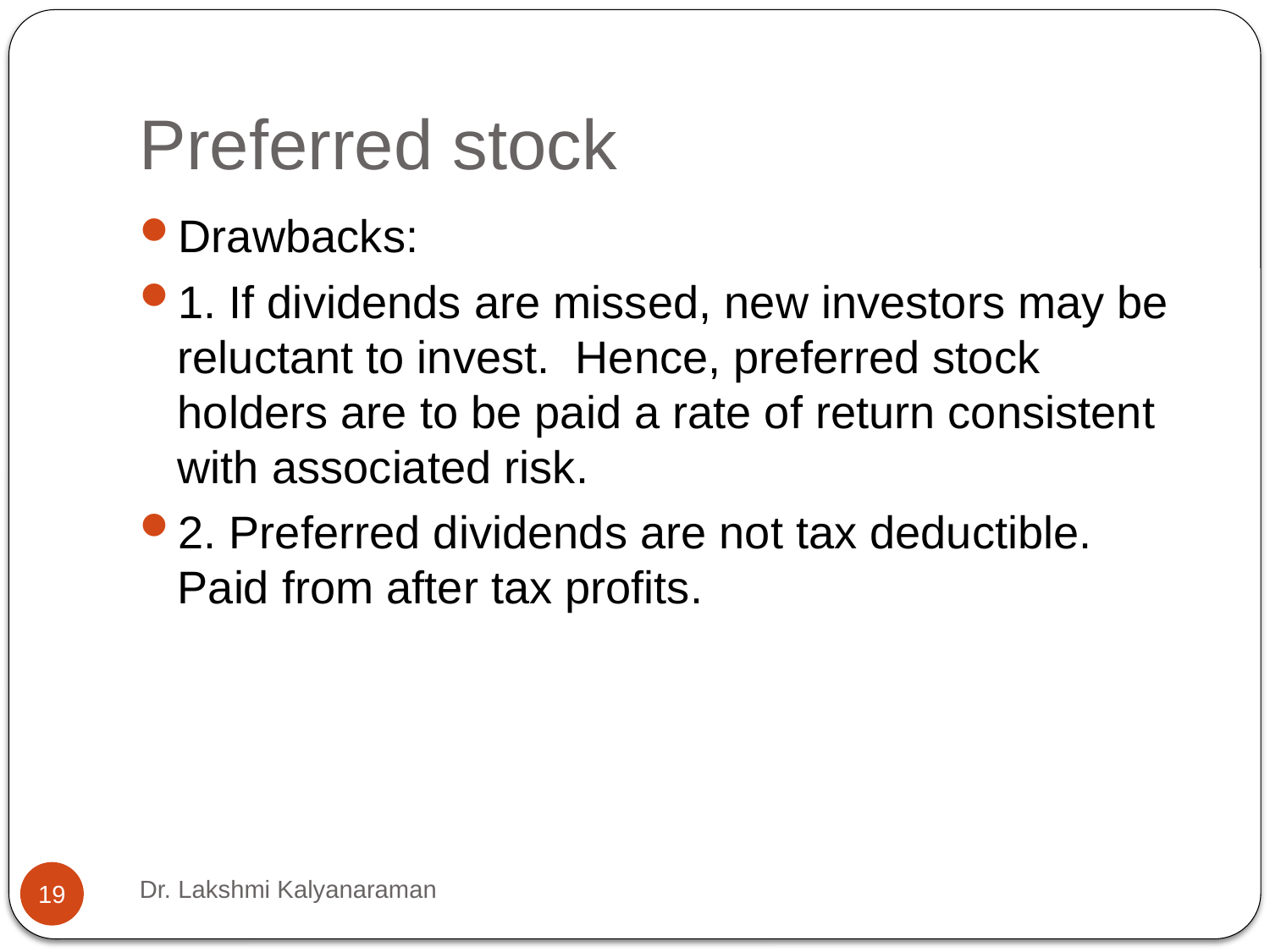

# Preferred stock
Drawbacks:
1. If dividends are missed, new investors may be reluctant to invest.  Hence, preferred stock holders are to be paid a rate of return consistent with associated risk.
2. Preferred dividends are not tax deductible.  Paid from after tax profits.
Dr. Lakshmi Kalyanaraman
19